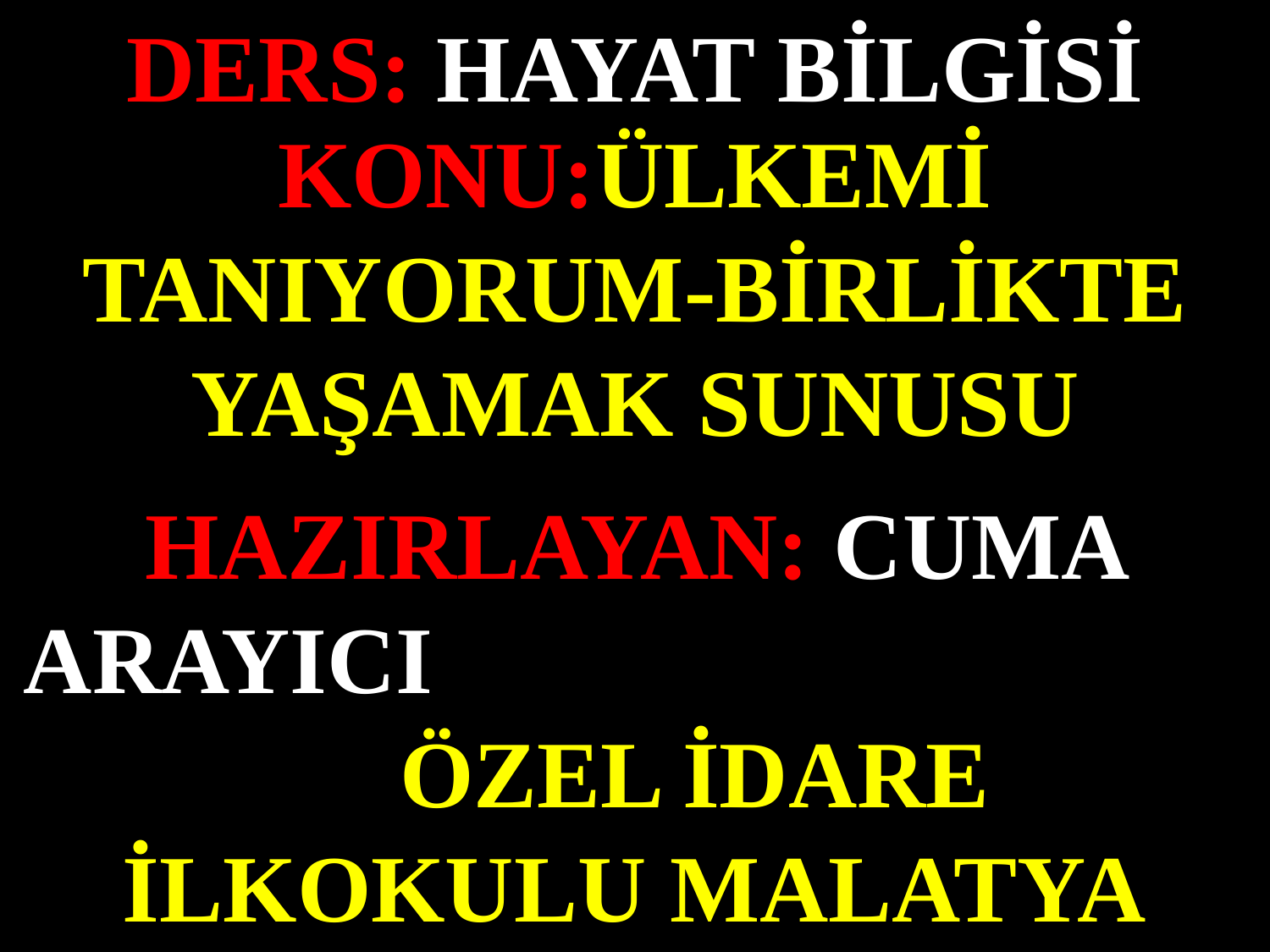

DERS: HAYAT BİLGİSİ
KONU:ÜLKEMİ TANIYORUM-BİRLİKTE YAŞAMAK SUNUSU
#
HAZIRLAYAN: CUMA ARAYICI                                        ÖZEL İDARE İLKOKULU MALATYA